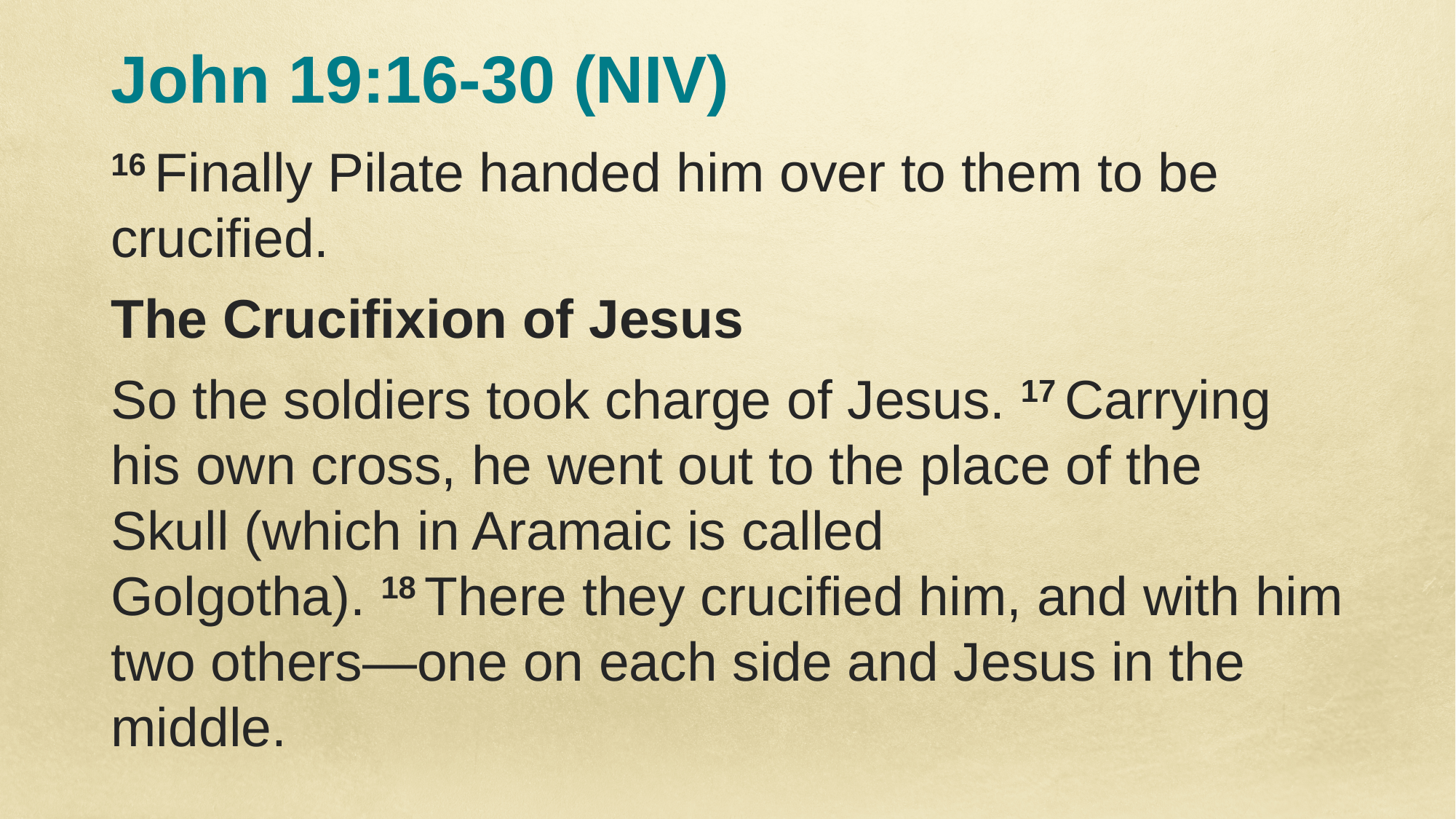

# John 19:16-30 (NIV)
16 Finally Pilate handed him over to them to be crucified.
The Crucifixion of Jesus
So the soldiers took charge of Jesus. 17 Carrying his own cross, he went out to the place of the Skull (which in Aramaic is called Golgotha). 18 There they crucified him, and with him two others—one on each side and Jesus in the middle.